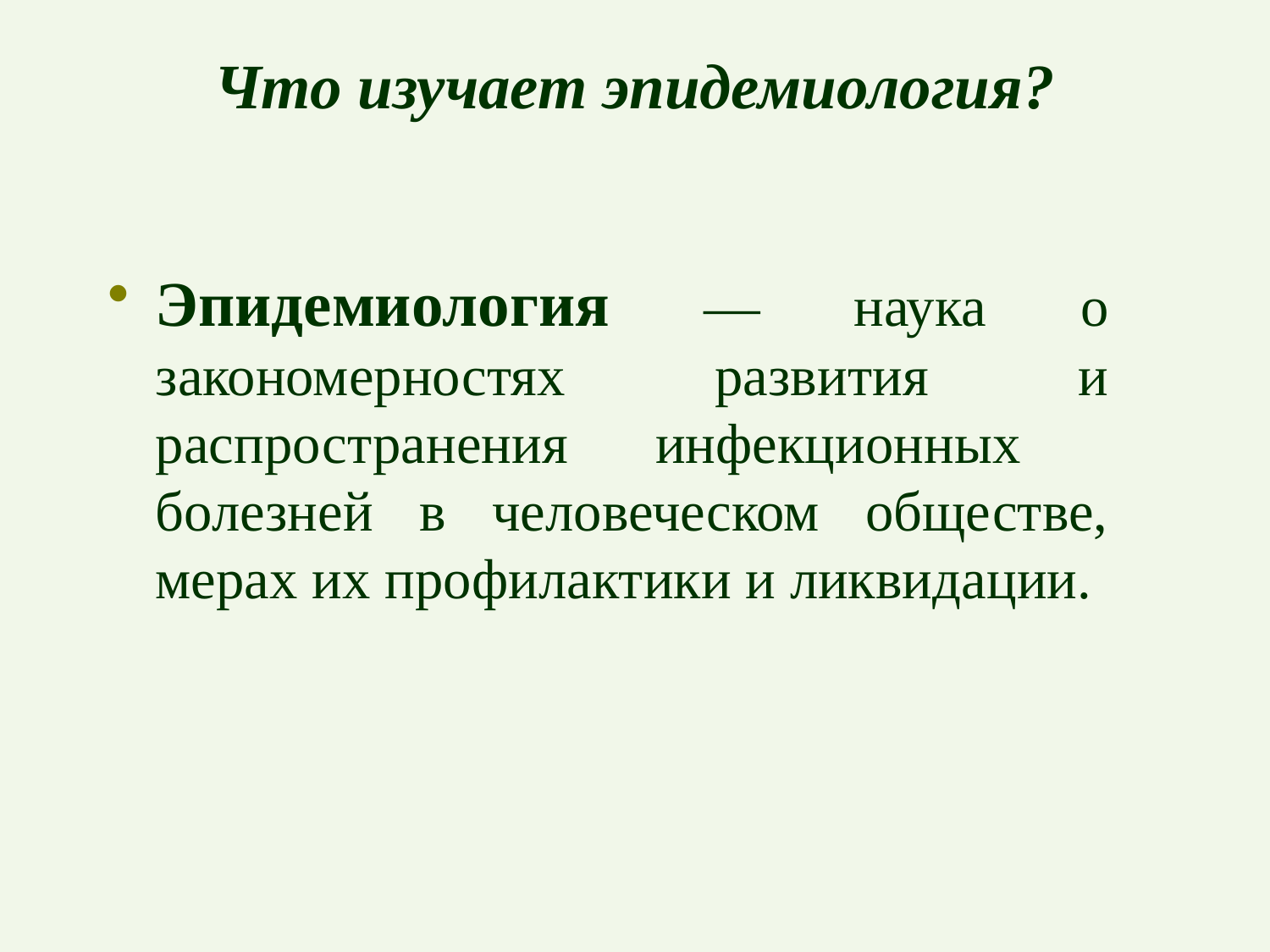

# Что изучает эпидемиология?
Эпидемиология — наука о закономерностях развития и распространения инфекционных  болезней в человеческом обществе, мерах их профилактики и ликвидации.